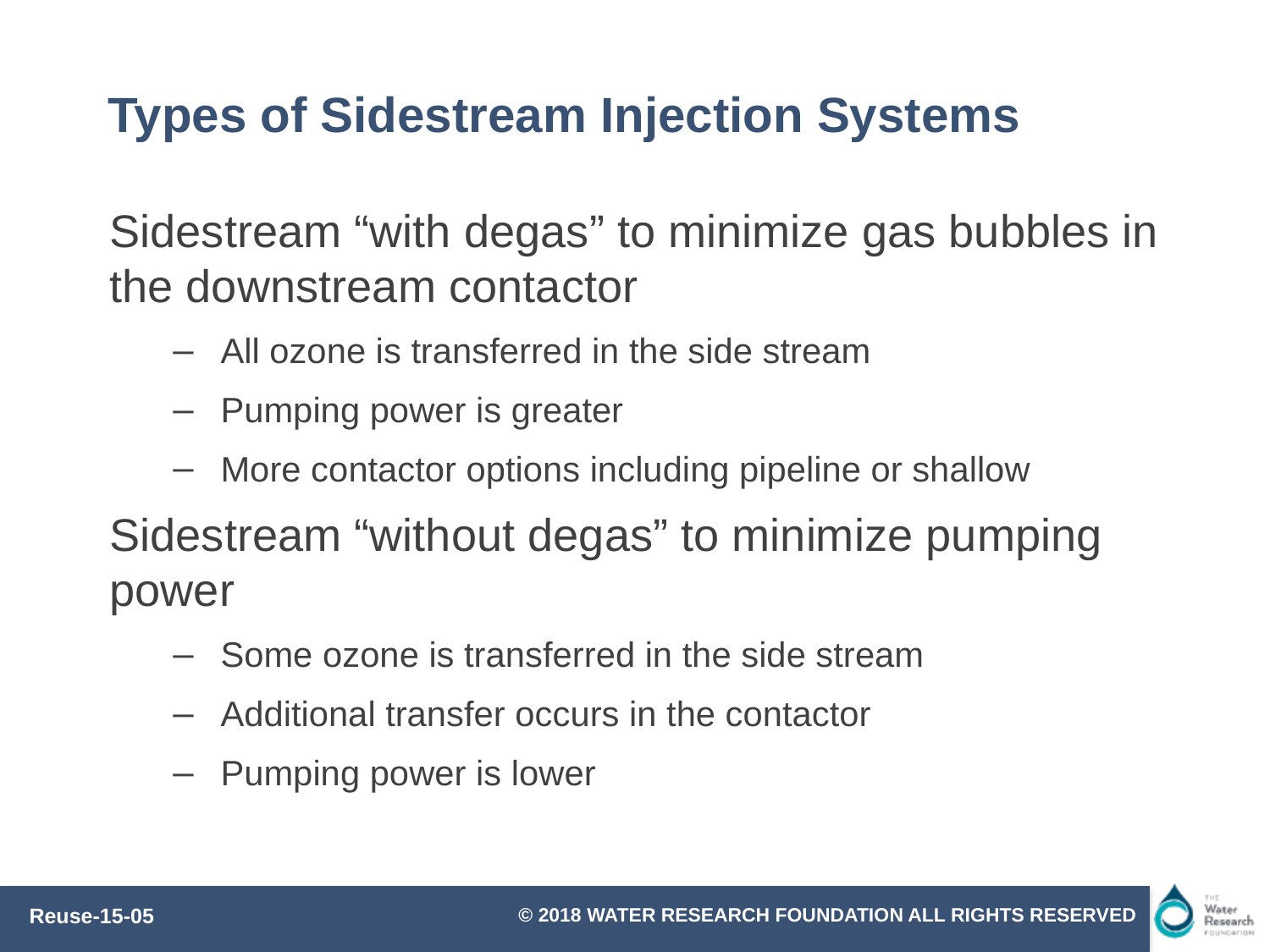

# Types of Sidestream Injection Systems
Sidestream “with degas” to minimize gas bubbles in the downstream contactor
All ozone is transferred in the side stream
Pumping power is greater
More contactor options including pipeline or shallow
Sidestream “without degas” to minimize pumping power
Some ozone is transferred in the side stream
Additional transfer occurs in the contactor
Pumping power is lower